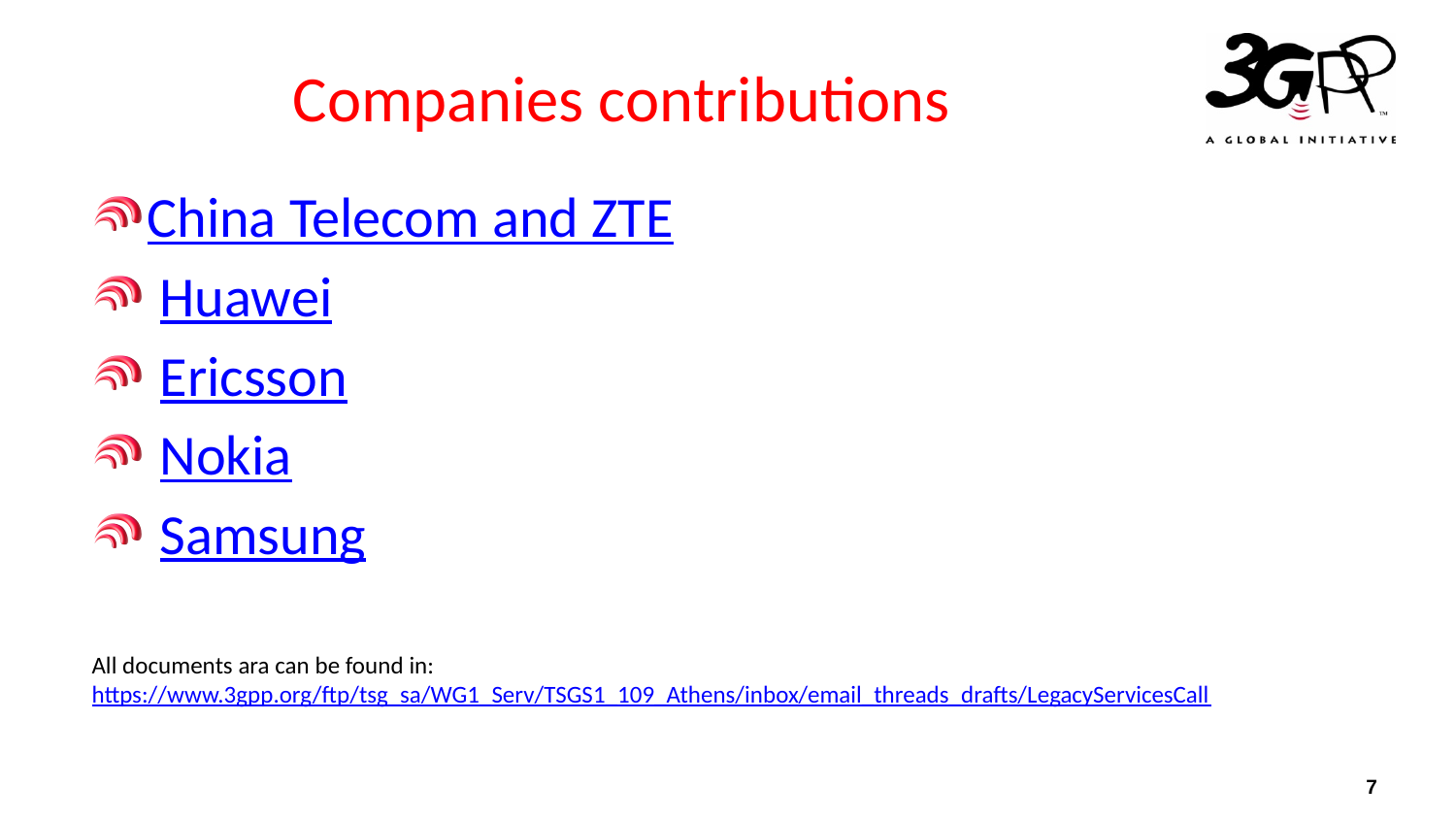

# Companies contributions
China Telecom and ZTE
 Huawei
 Ericsson
 Nokia
 Samsung

All documents ara can be found in: https://www.3gpp.org/ftp/tsg_sa/WG1_Serv/TSGS1_109_Athens/inbox/email_threads_drafts/LegacyServicesCall